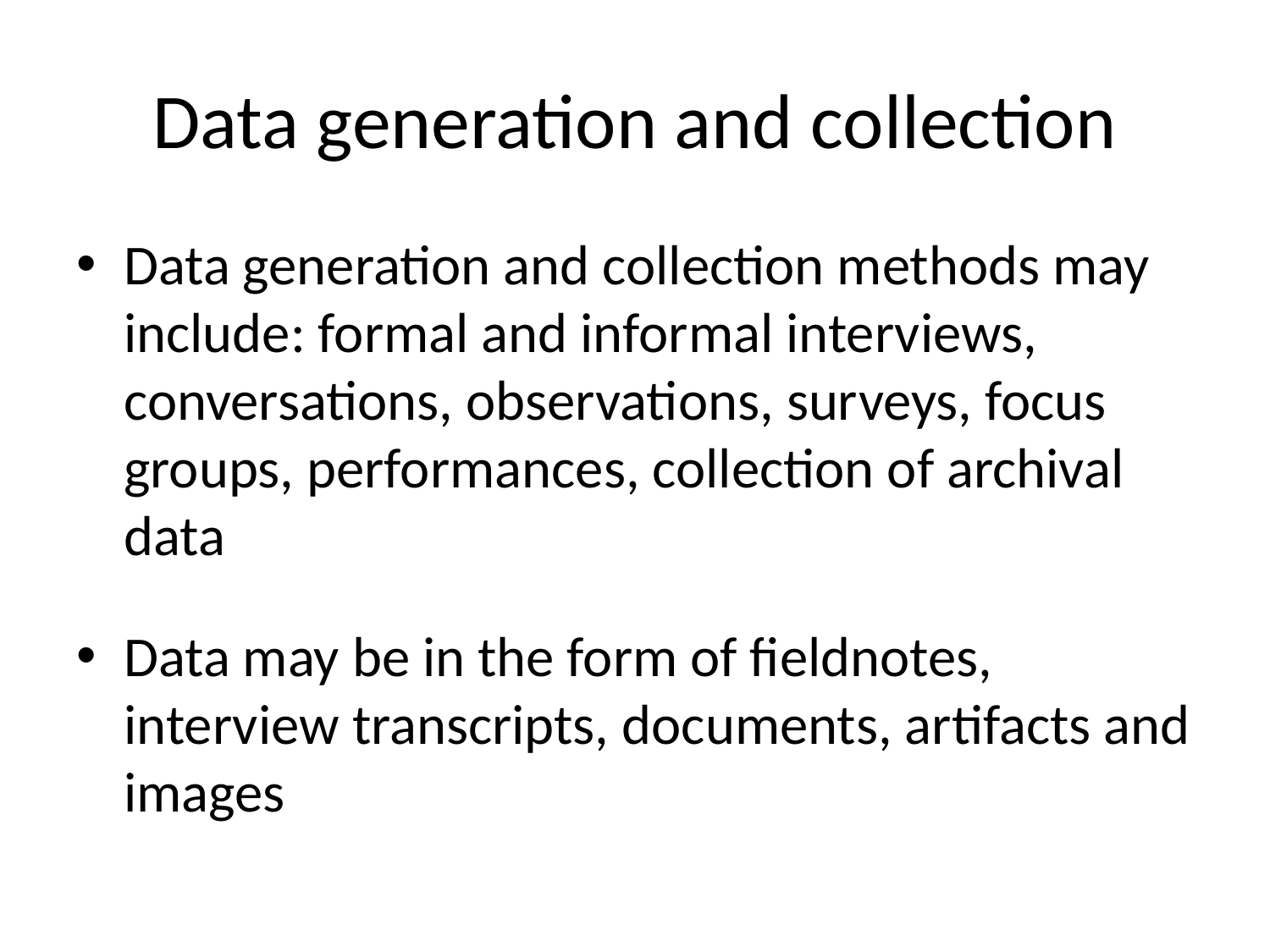

# Data generation and collection
Data generation and collection methods may include: formal and informal interviews, conversations, observations, surveys, focus groups, performances, collection of archival data
Data may be in the form of fieldnotes, interview transcripts, documents, artifacts and images